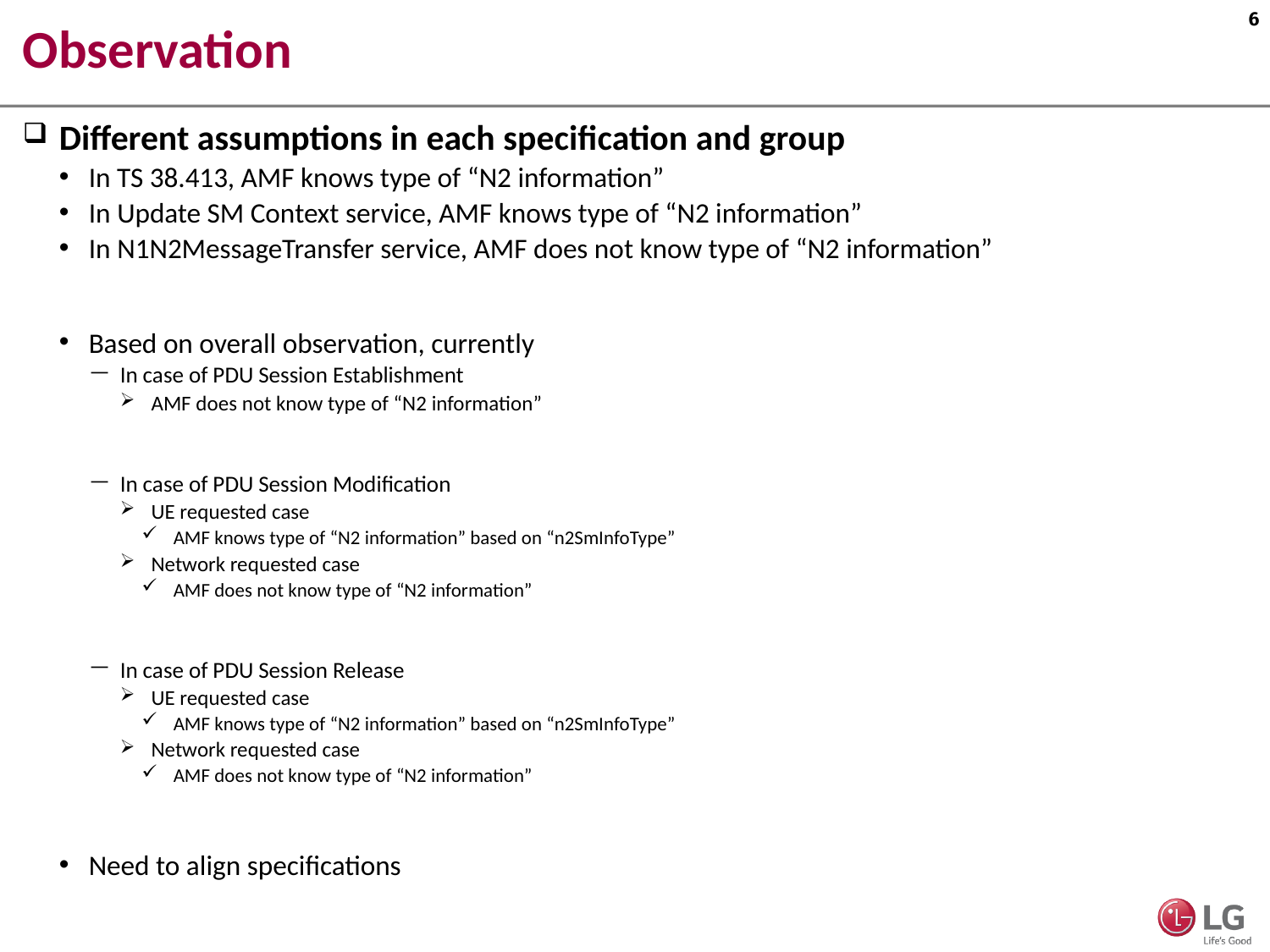

# Observation
Different assumptions in each specification and group
In TS 38.413, AMF knows type of “N2 information”
In Update SM Context service, AMF knows type of “N2 information”
In N1N2MessageTransfer service, AMF does not know type of “N2 information”

Based on overall observation, currently
In case of PDU Session Establishment
AMF does not know type of “N2 information”

In case of PDU Session Modification
UE requested case
AMF knows type of “N2 information” based on “n2SmInfoType”
Network requested case
AMF does not know type of “N2 information”

In case of PDU Session Release
UE requested case
AMF knows type of “N2 information” based on “n2SmInfoType”
Network requested case
AMF does not know type of “N2 information”

Need to align specifications